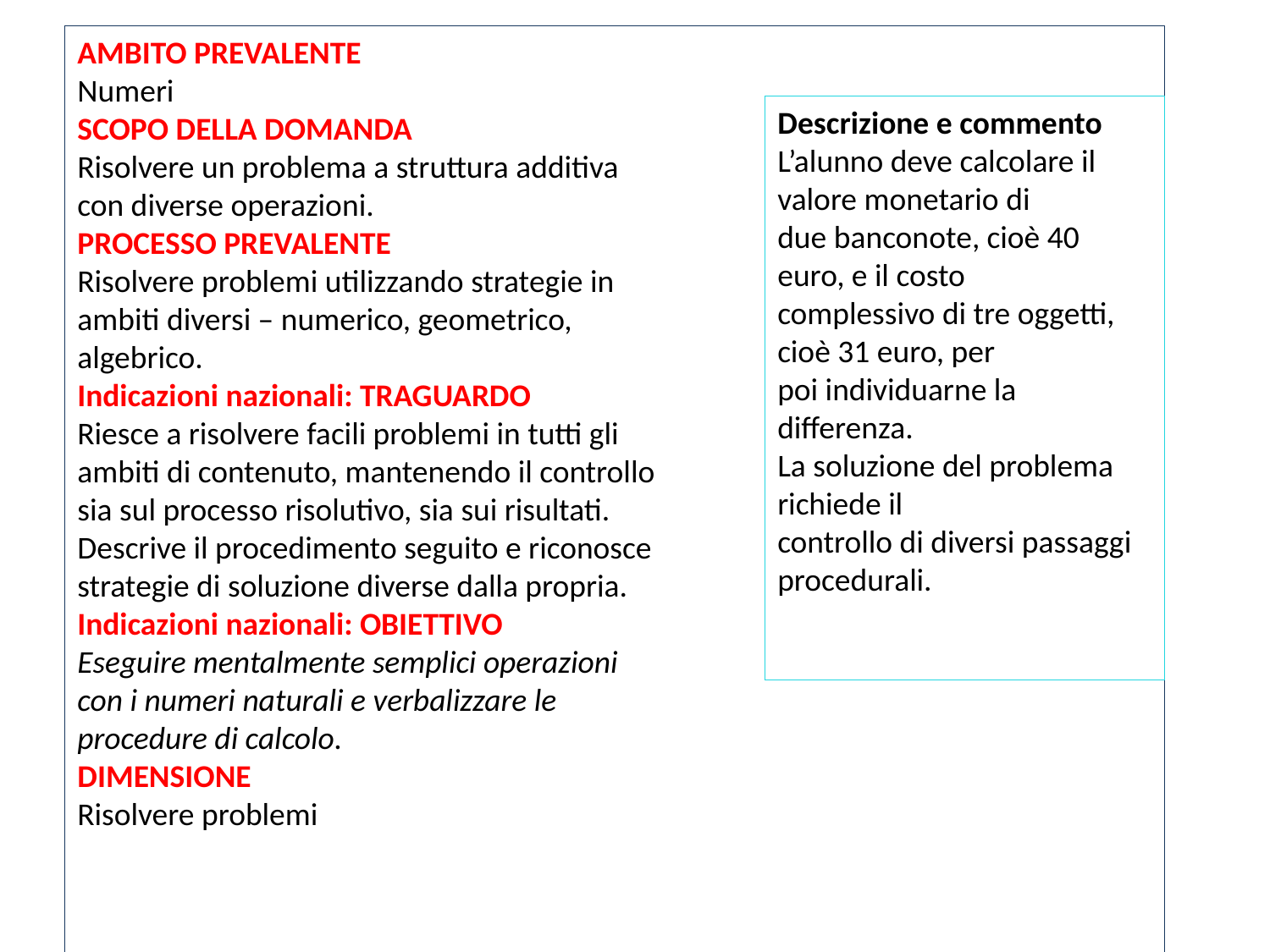

AMBITO PREVALENTE
Numeri
SCOPO DELLA DOMANDA
Risolvere un problema a struttura additiva
con diverse operazioni.
PROCESSO PREVALENTE
Risolvere problemi utilizzando strategie in
ambiti diversi – numerico, geometrico,
algebrico.
Indicazioni nazionali: TRAGUARDO
Riesce a risolvere facili problemi in tutti gli
ambiti di contenuto, mantenendo il controllo
sia sul processo risolutivo, sia sui risultati.
Descrive il procedimento seguito e riconosce
strategie di soluzione diverse dalla propria.
Indicazioni nazionali: OBIETTIVO
Eseguire mentalmente semplici operazioni
con i numeri naturali e verbalizzare le
procedure di calcolo.
DIMENSIONE
Risolvere problemi

Descrizione e commento
L’alunno deve calcolare il valore monetario di
due banconote, cioè 40 euro, e il costo
complessivo di tre oggetti, cioè 31 euro, per
poi individuarne la differenza.
La soluzione del problema richiede il
controllo di diversi passaggi procedurali.